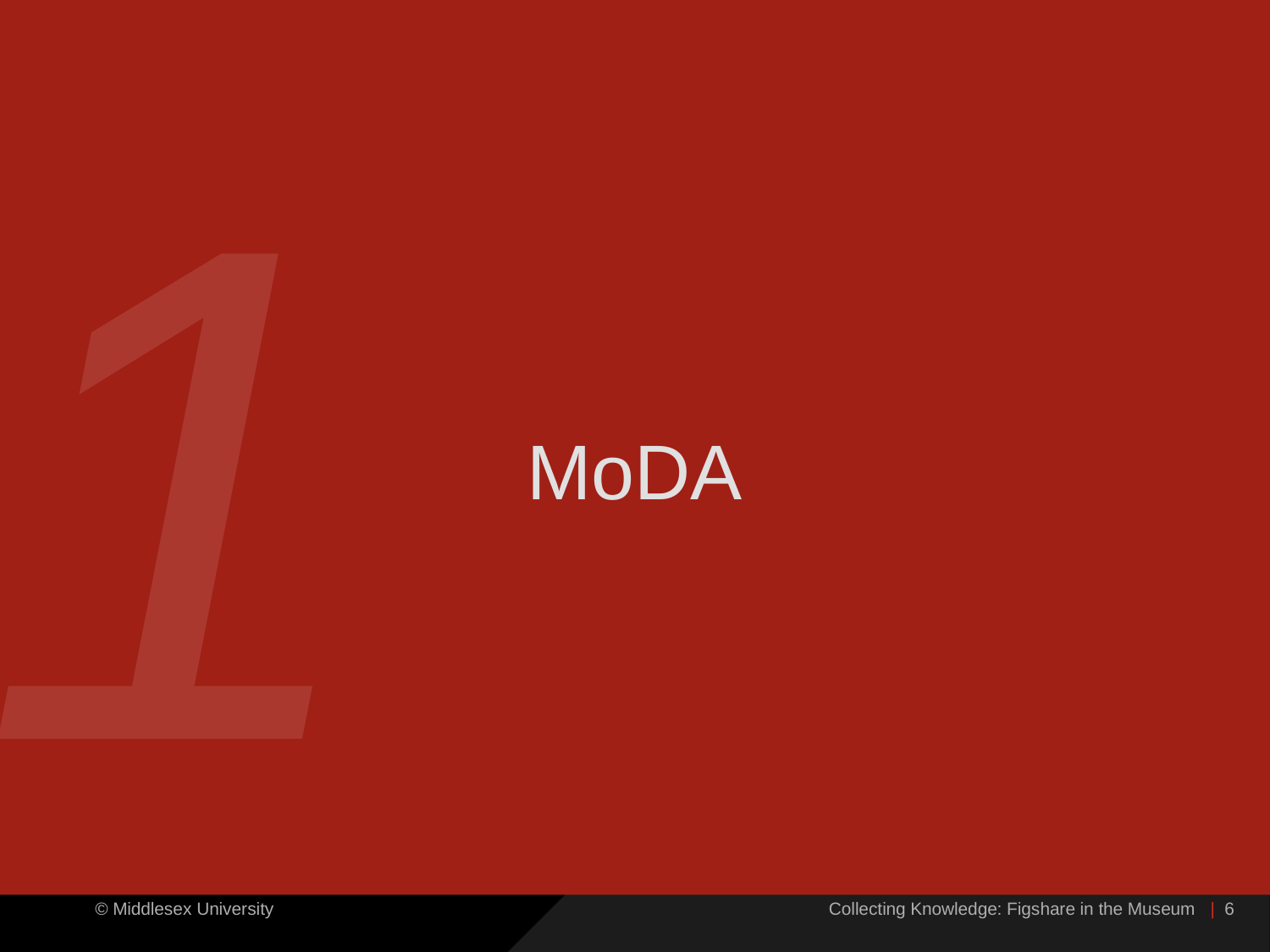

1
MoDA
Collecting Knowledge: Figshare in the Museum
|  6